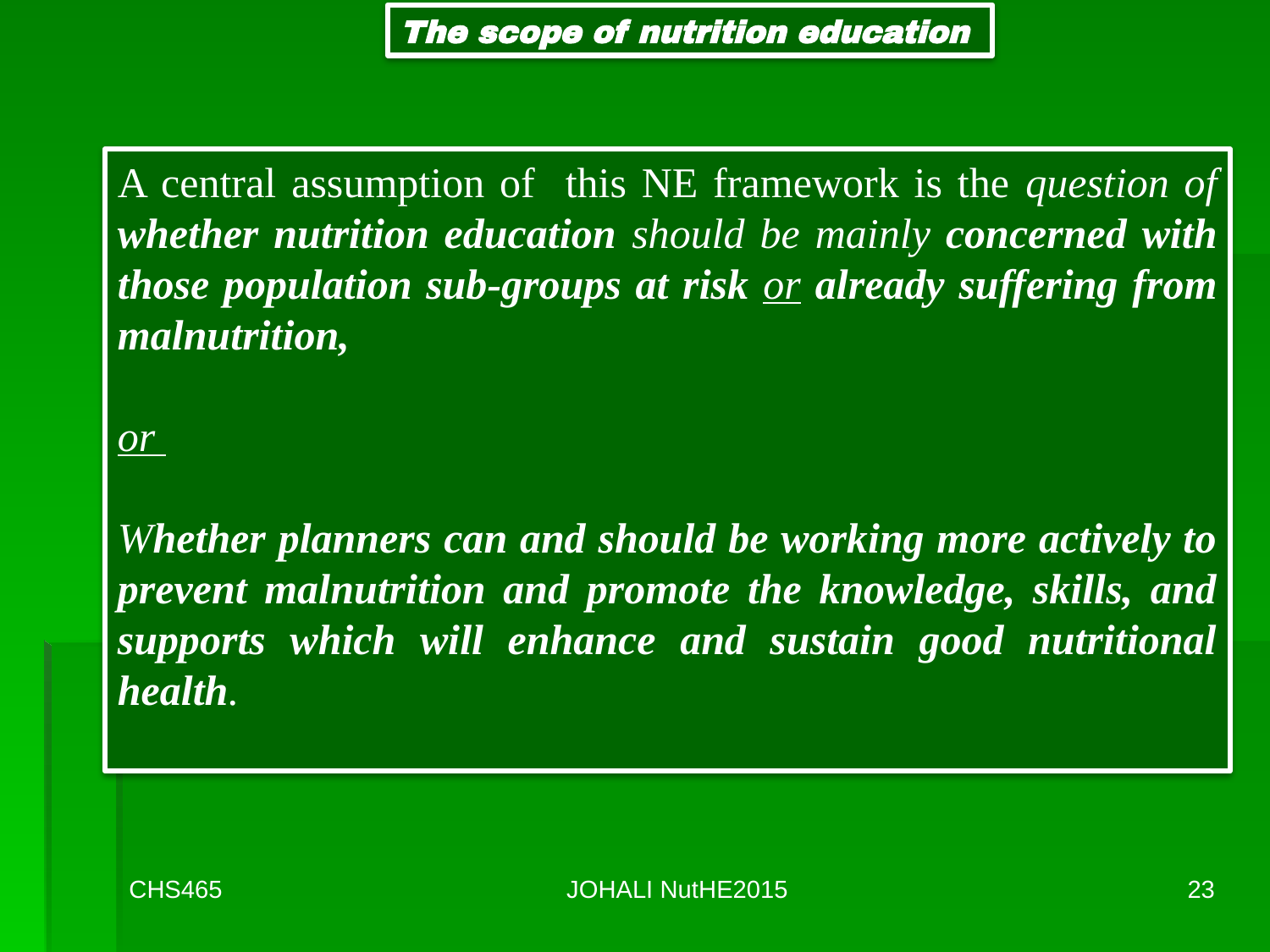

The scope of nutrition education
A central assumption of  this NE framework is the question of whether nutrition education should be mainly concerned with those population sub-groups at risk or already suffering from malnutrition,

or

Whether planners can and should be working more actively to prevent malnutrition and promote the knowledge, skills, and supports which will enhance and sustain good nutritional health.

CHS465
JOHALI NutHE2015
23